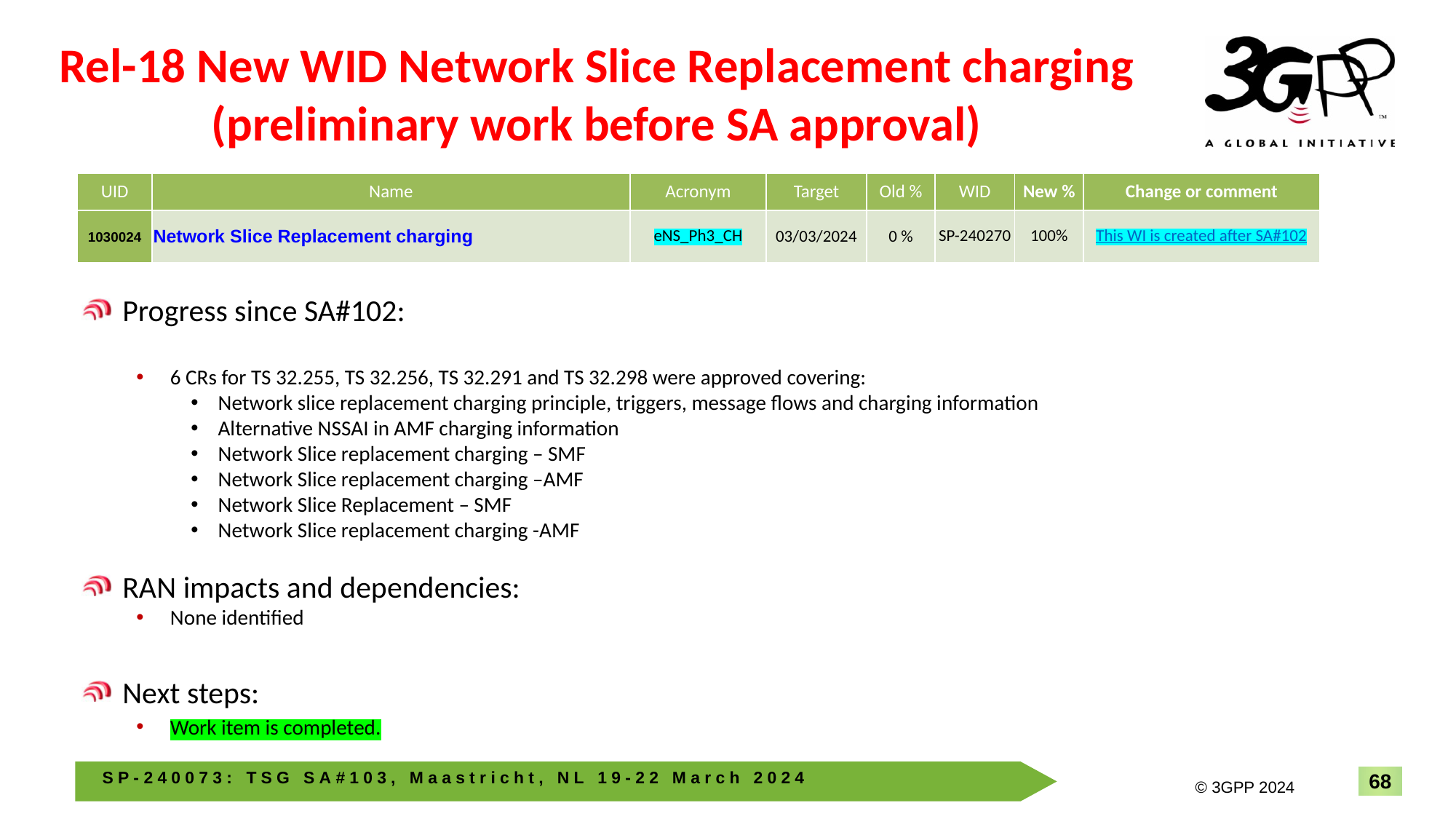

# Rel-18 New WID Network Slice Replacement charging (preliminary work before SA approval)
| UID | Name | Acronym | Target | Old % | WID | New % | Change or comment |
| --- | --- | --- | --- | --- | --- | --- | --- |
| 1030024 | Network Slice Replacement charging | eNS\_Ph3\_CH | 03/03/2024 | 0 % | SP-240270 | 100% | This WI is created after SA#102 |
Progress since SA#102:

6 CRs for TS 32.255, TS 32.256, TS 32.291 and TS 32.298 were approved covering:
Network slice replacement charging principle, triggers, message flows and charging information
Alternative NSSAI in AMF charging information
Network Slice replacement charging – SMF
Network Slice replacement charging –AMF
Network Slice Replacement – SMF
Network Slice replacement charging -AMF

RAN impacts and dependencies:
None identified

Next steps:
Work item is completed.